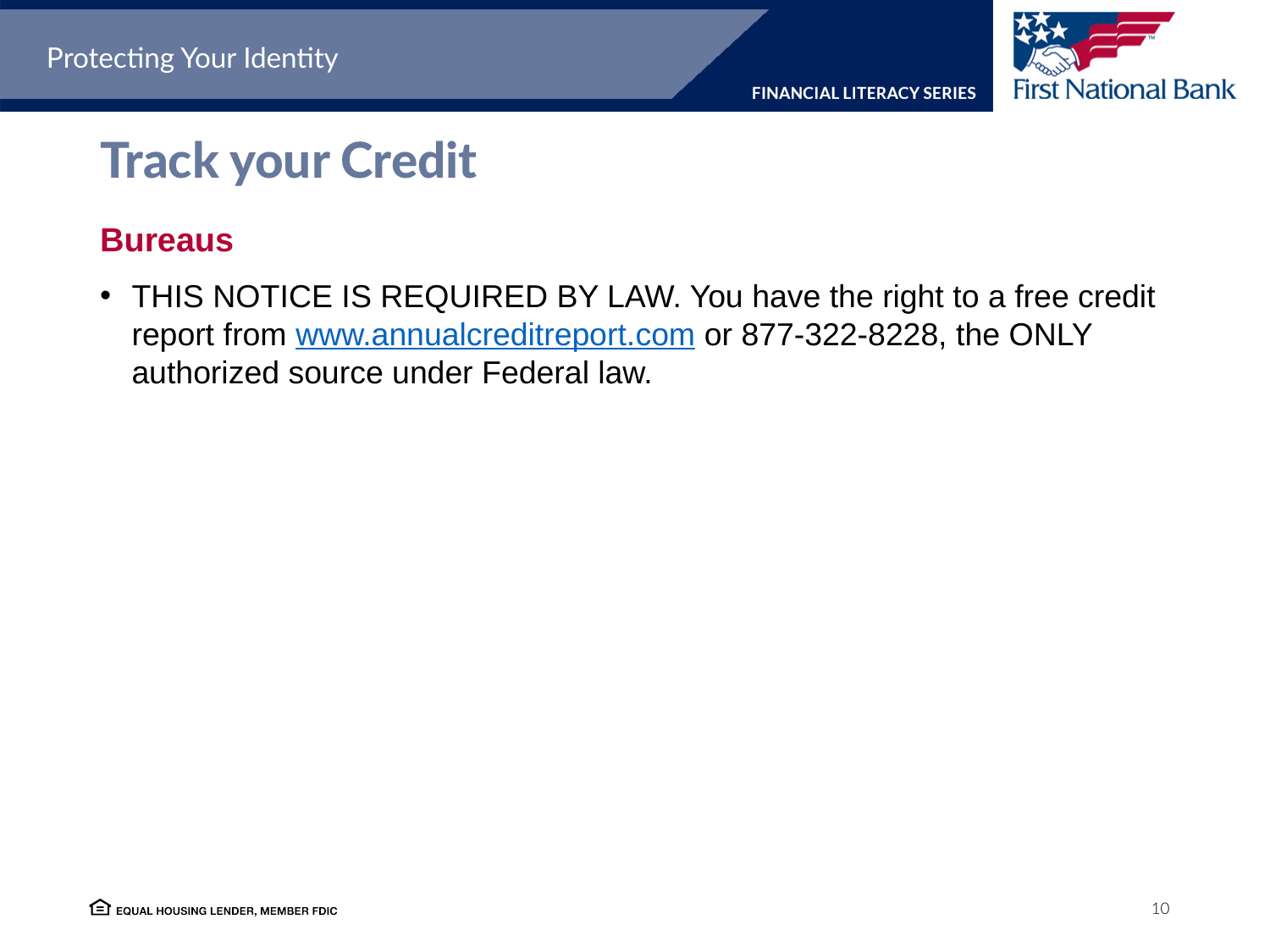

Protecting Your Identity
# Track your Credit
Bureaus
THIS NOTICE IS REQUIRED BY LAW. You have the right to a free credit report from www.annualcreditreport.com or 877-322-8228, the ONLY authorized source under Federal law.
10